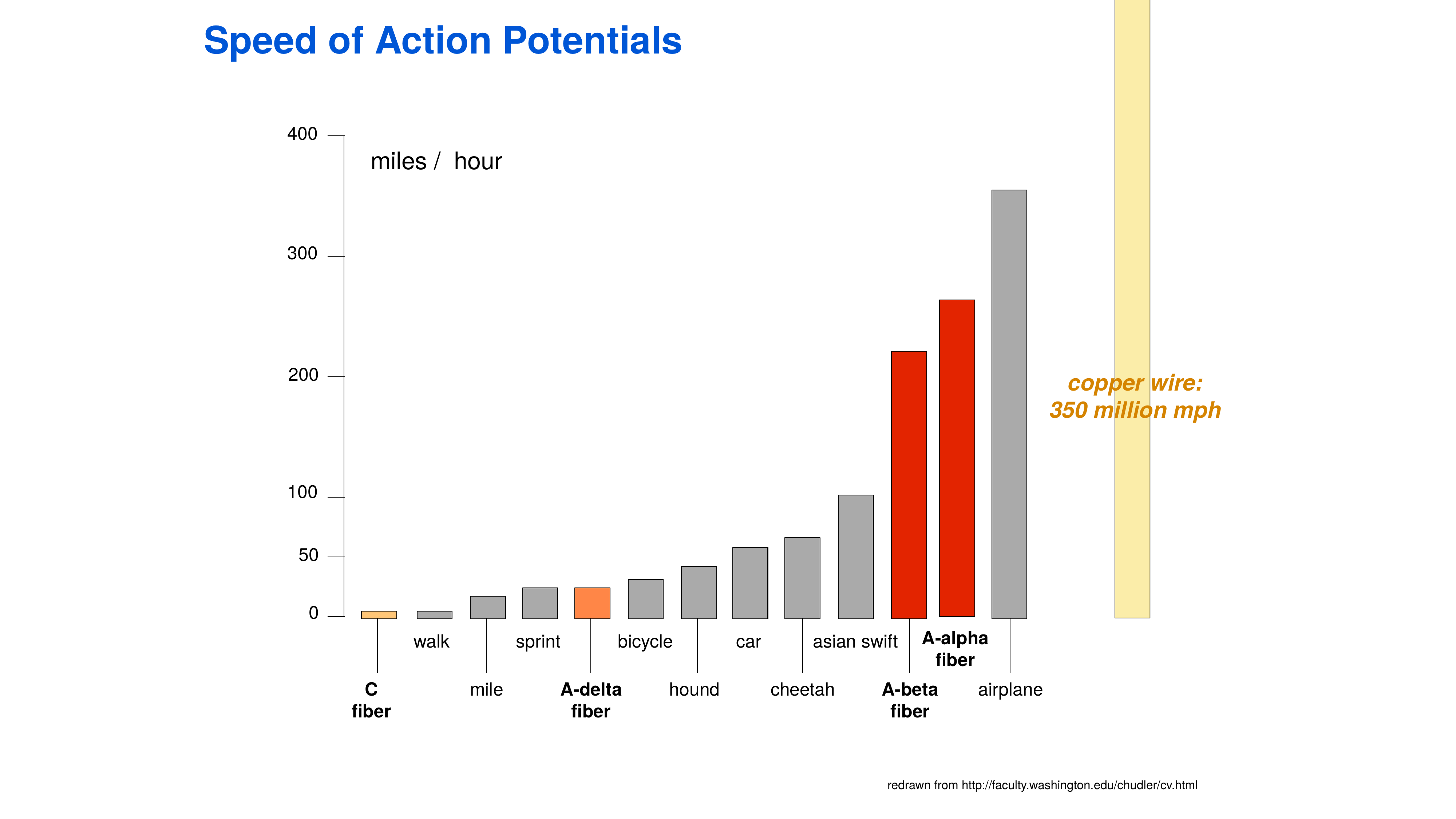

# Speed of Action Potentials
400

miles /  hour

300

200
copper wire:
350 million mph
100

50

0

A-alpha
fiber
walk
sprint
bicycle
car
asian swift
C
fiber
mile
A-delta
fiber
hound
cheetah
A-beta
fiber
airplane
redrawn from http://faculty.washington.edu/chudler/cv.html